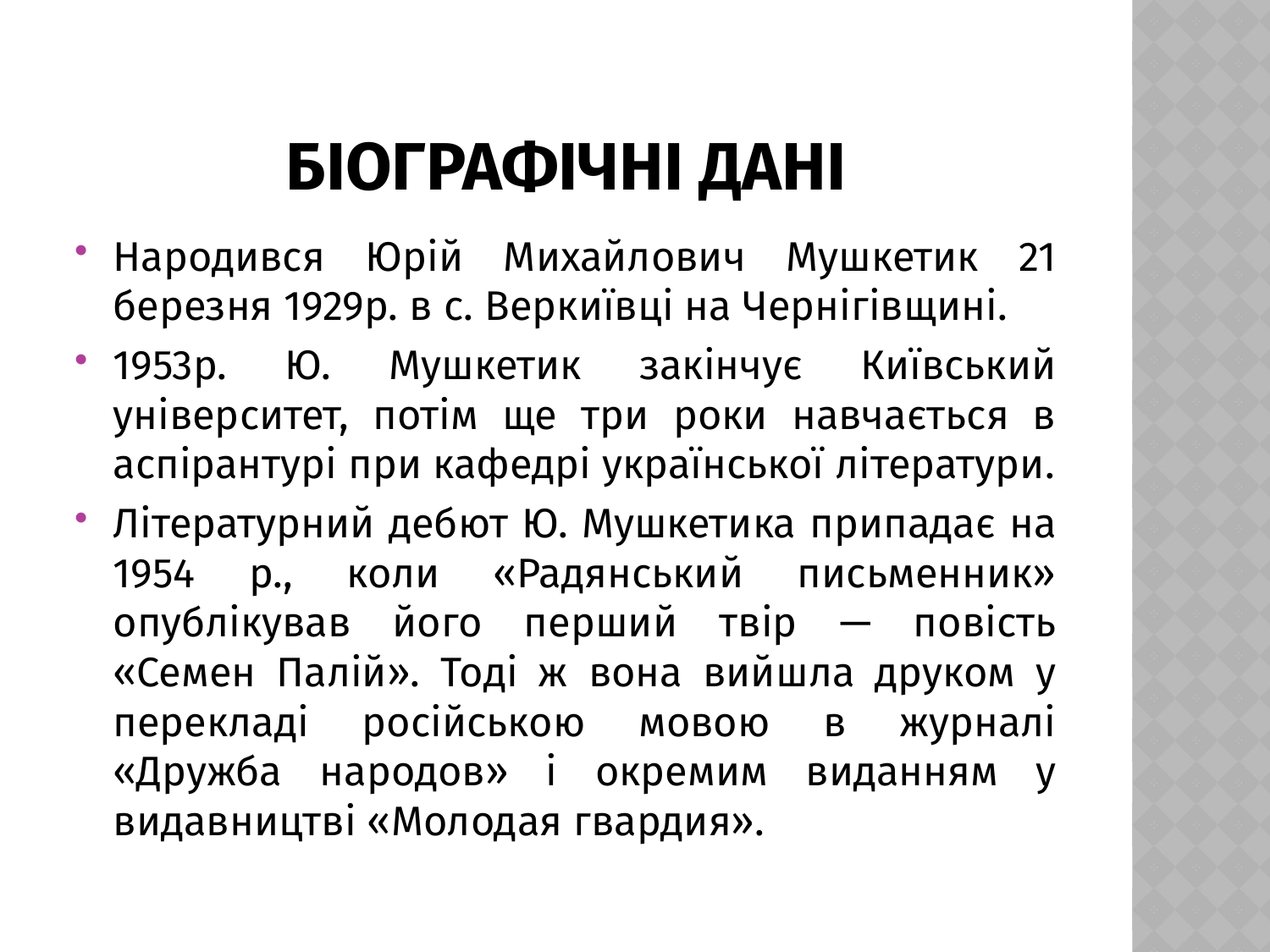

# Біографічні дані
Народився Юрій Михайлович Мушкетик 21 березня 1929р. в с. Веркиївці на Чернігівщині.
1953р. Ю. Мушкетик закінчує Київський університет, потім ще три роки навчається в аспірантурі при кафедрі української літератури.
Літературний дебют Ю. Мушкетика припадає на 1954 р., коли «Радянський письменник» опублікував його перший твір — повість «Семен Палій». Тоді ж вона вийшла друком у перекладі російською мовою в журналі «Дружба народов» і окремим виданням у видавництві «Молодая гвардия».